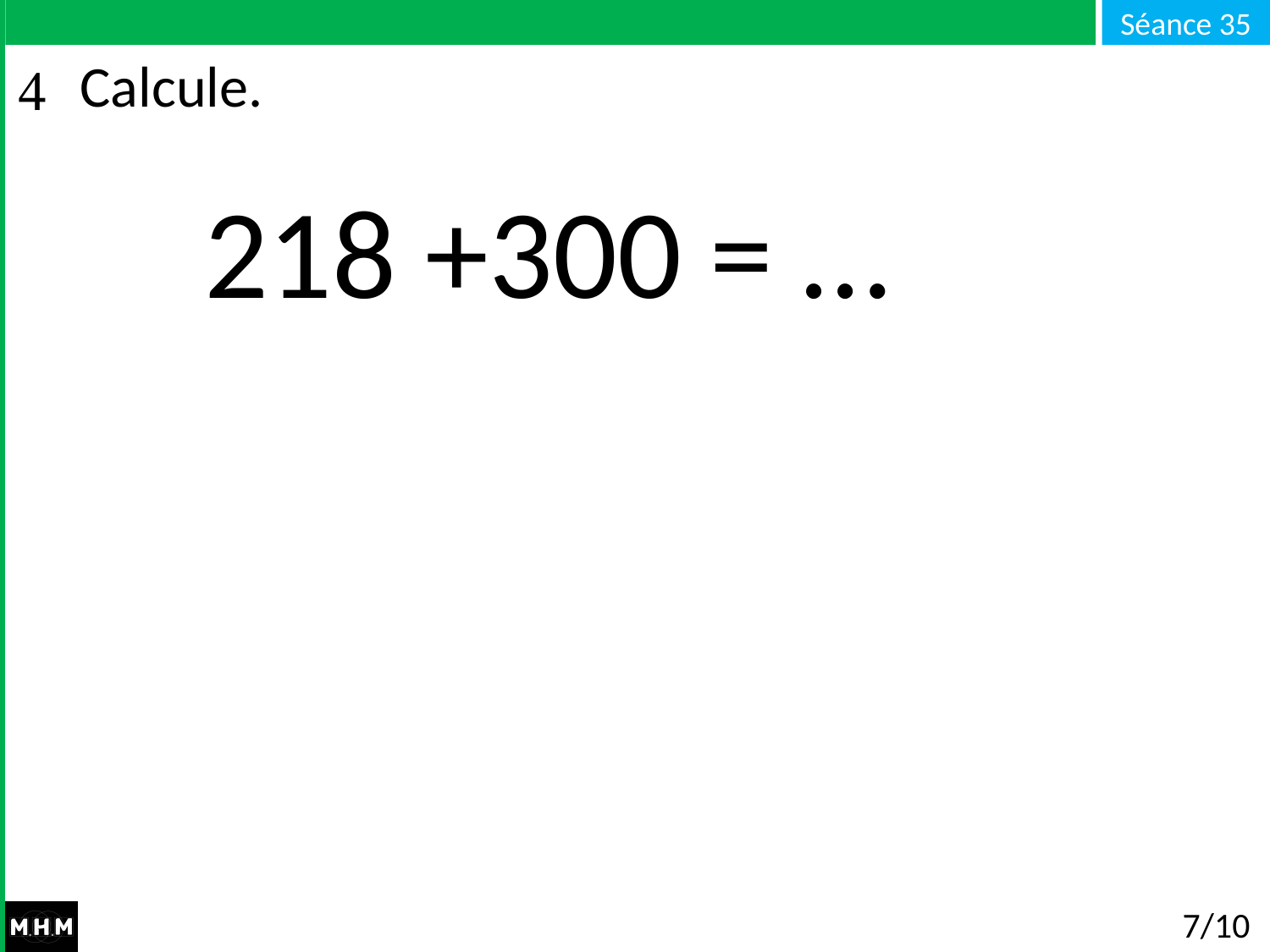

# Calcule.
218 +300 = …
7/10